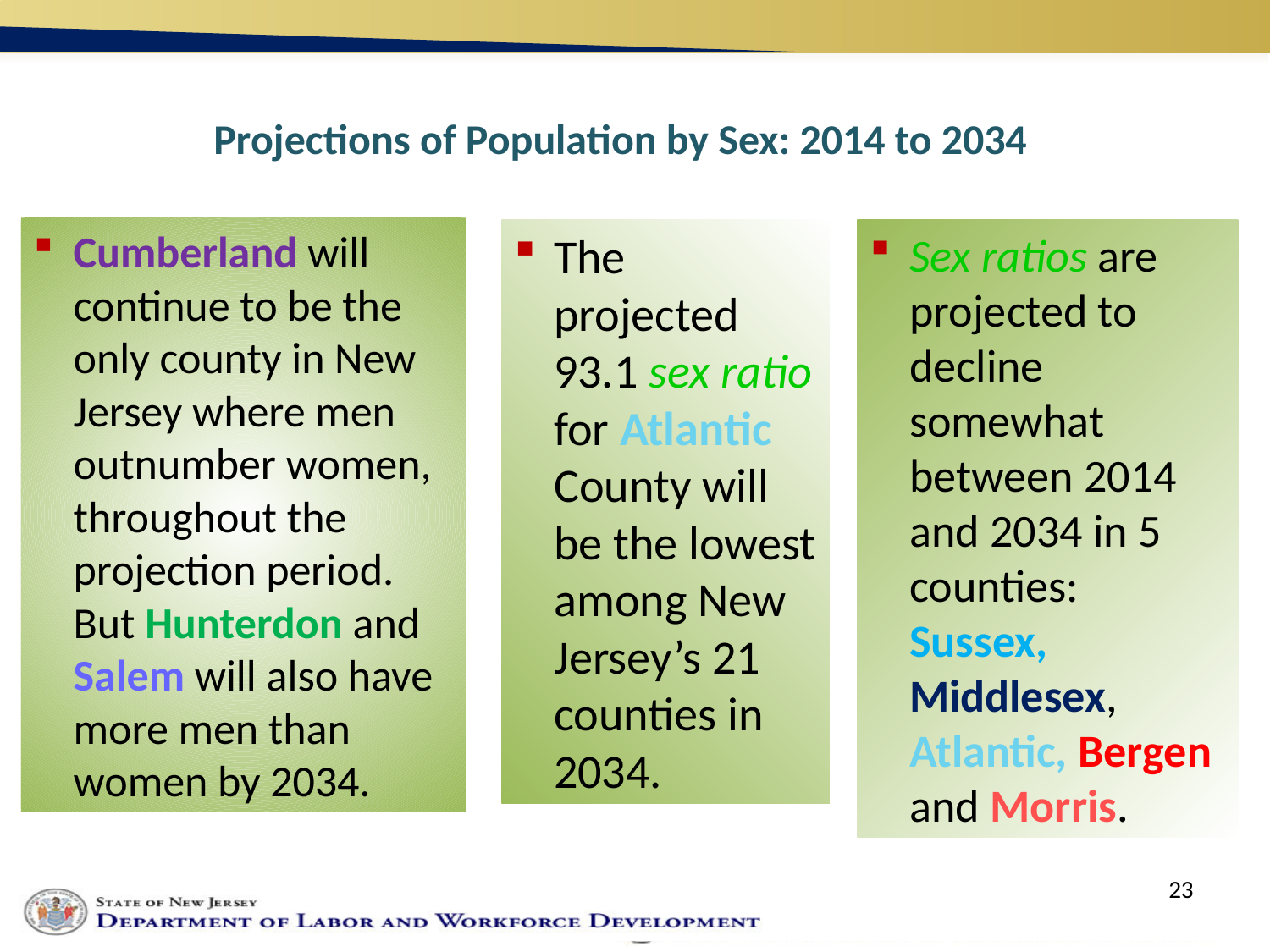

Projections of Population by Sex: 2014 to 2034
Cumberland will continue to be the only county in New Jersey where men outnumber women, throughout the projection period.  But Hunterdon and Salem will also have more men than women by 2034.
The projected 93.1 sex ratio for Atlantic County will be the lowest among New Jersey’s 21 counties in 2034.
Sex ratios are projected to decline somewhat between 2014 and 2034 in 5 counties: Sussex, Middlesex, Atlantic, Bergen and Morris.
23